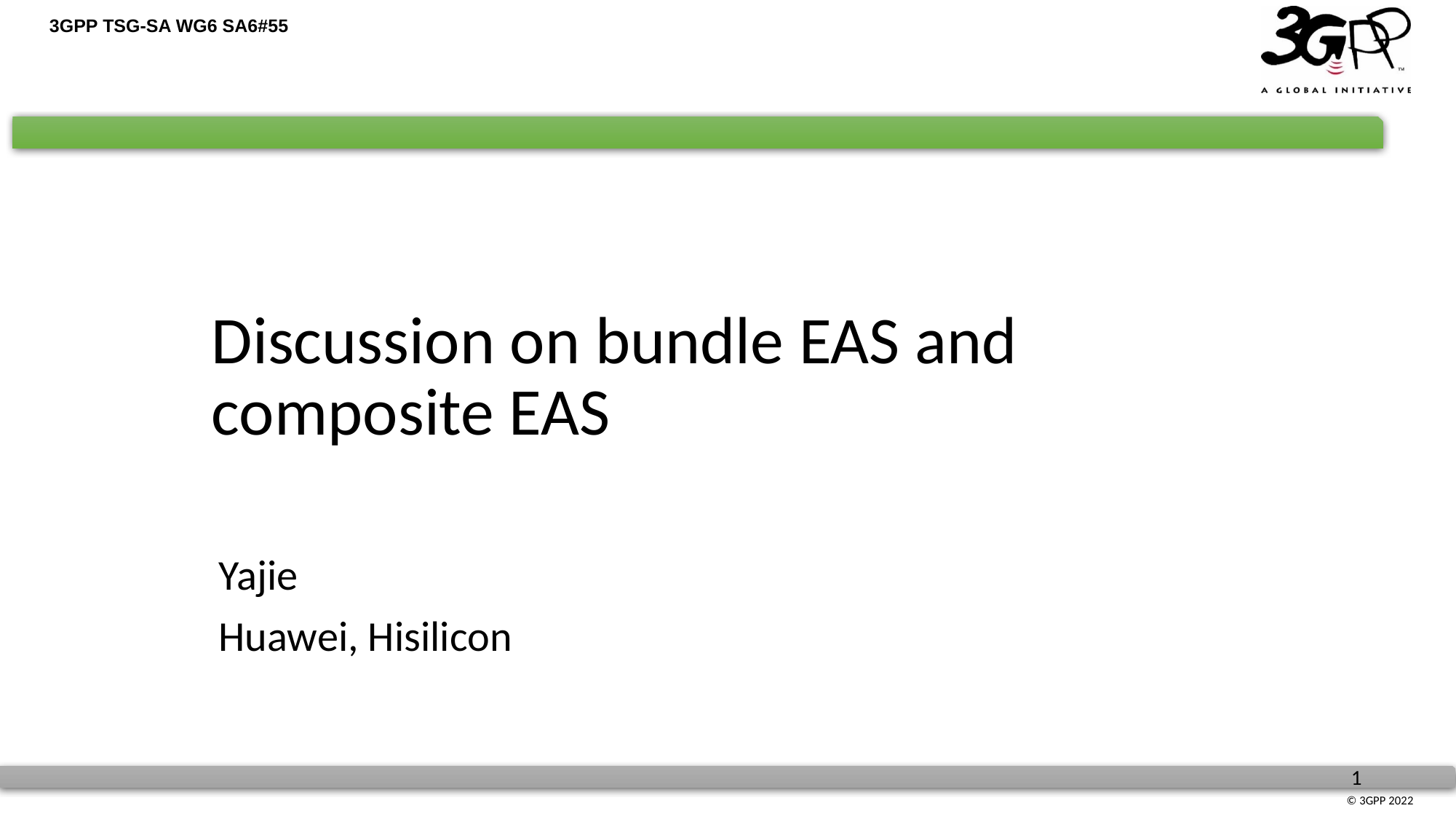

# Discussion on bundle EAS and composite EAS
Yajie
Huawei, Hisilicon